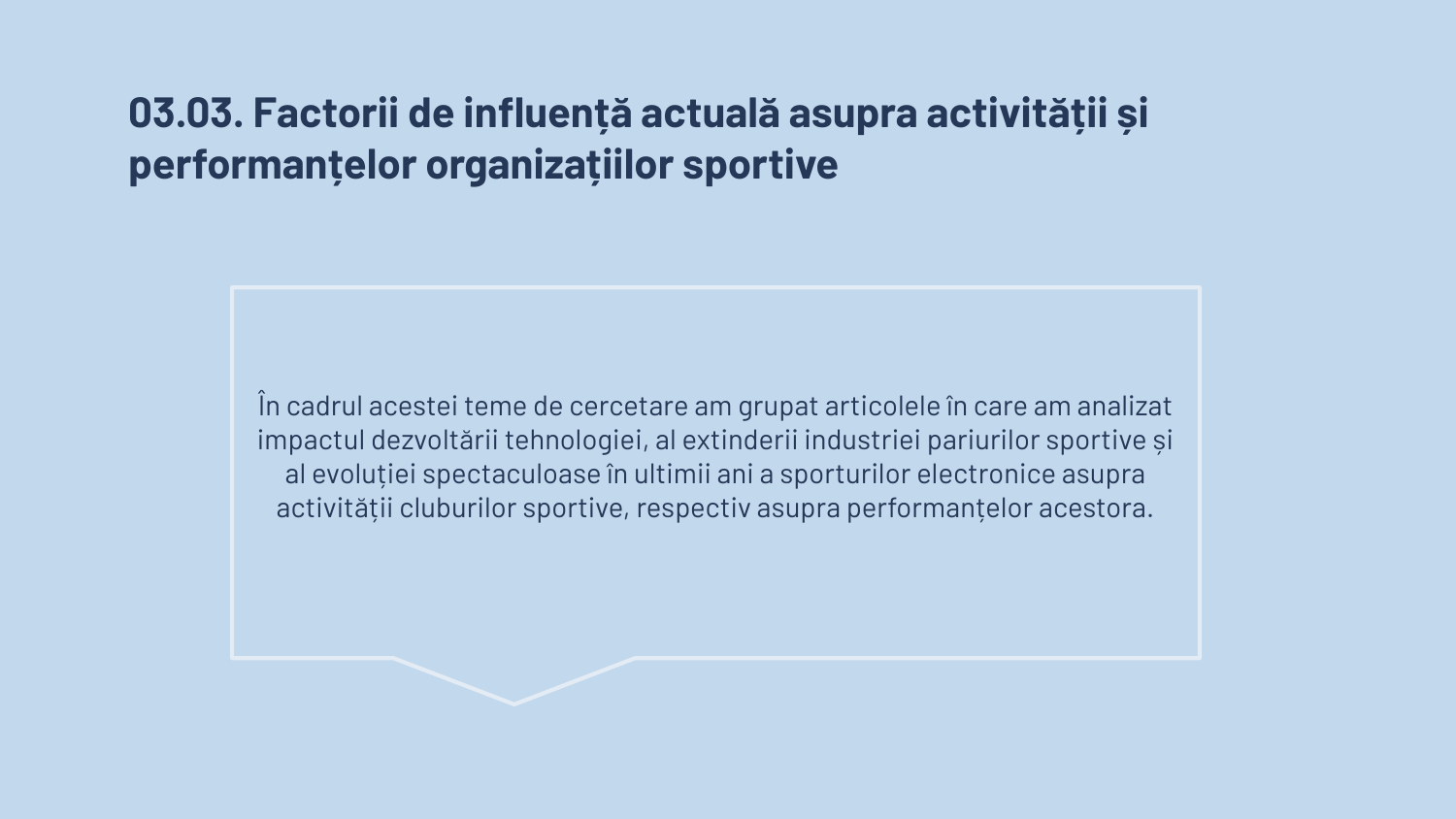

# 03.03. Factorii de influență actuală asupra activității și performanțelor organizațiilor sportive
În cadrul acestei teme de cercetare am grupat articolele în care am analizat impactul dezvoltării tehnologiei, al extinderii industriei pariurilor sportive și al evoluției spectaculoase în ultimii ani a sporturilor electronice asupra activității cluburilor sportive, respectiv asupra performanțelor acestora.